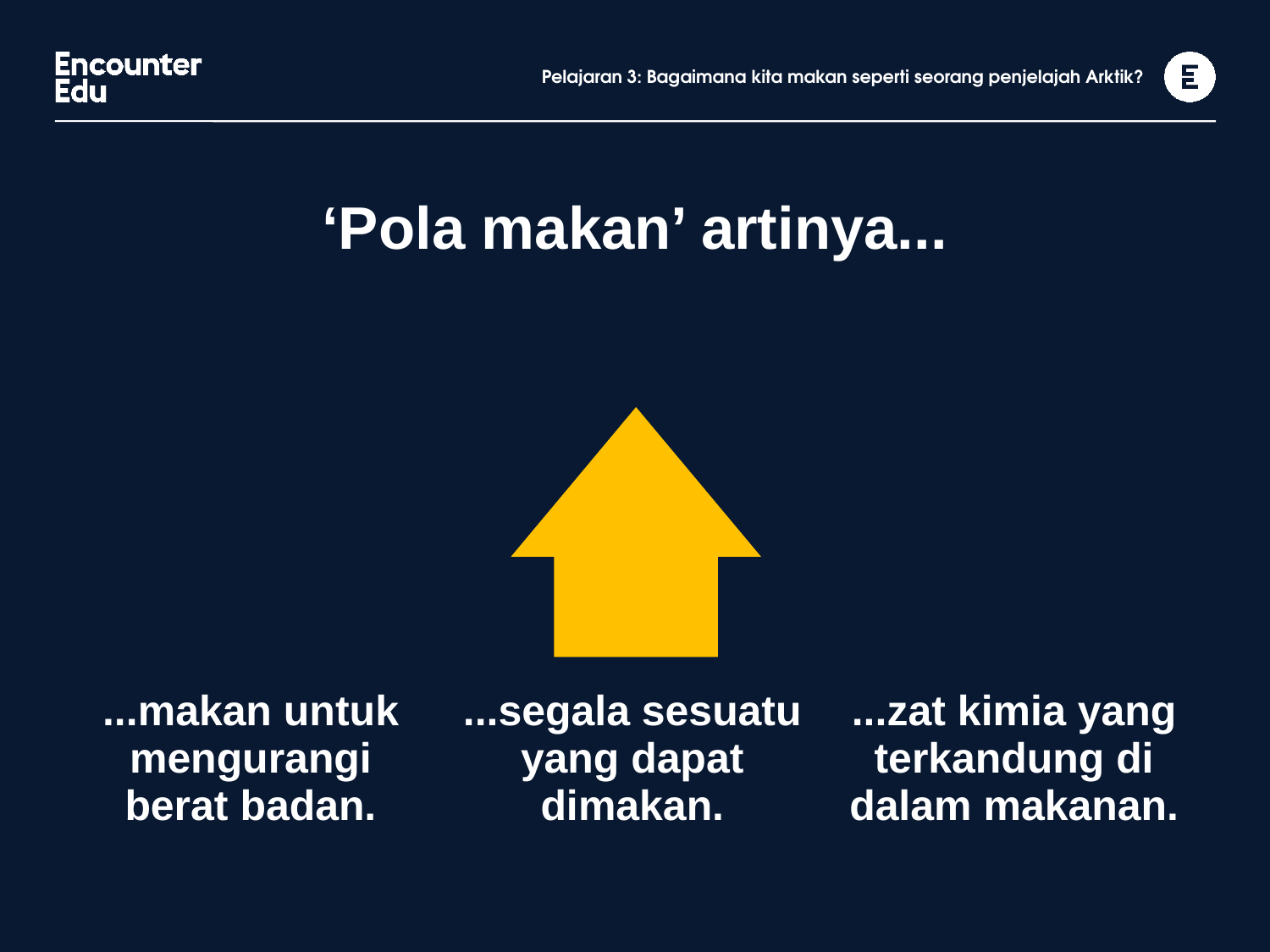

# Pelajaran 3: Bagaimana kita makan seperti seorang penjelajah Arktik?
‘Pola makan’ artinya...

| ...makan untuk mengurangi berat badan. | ...segala sesuatu yang dapat dimakan. | ...zat kimia yang terkandung di dalam makanan. |
| --- | --- | --- |